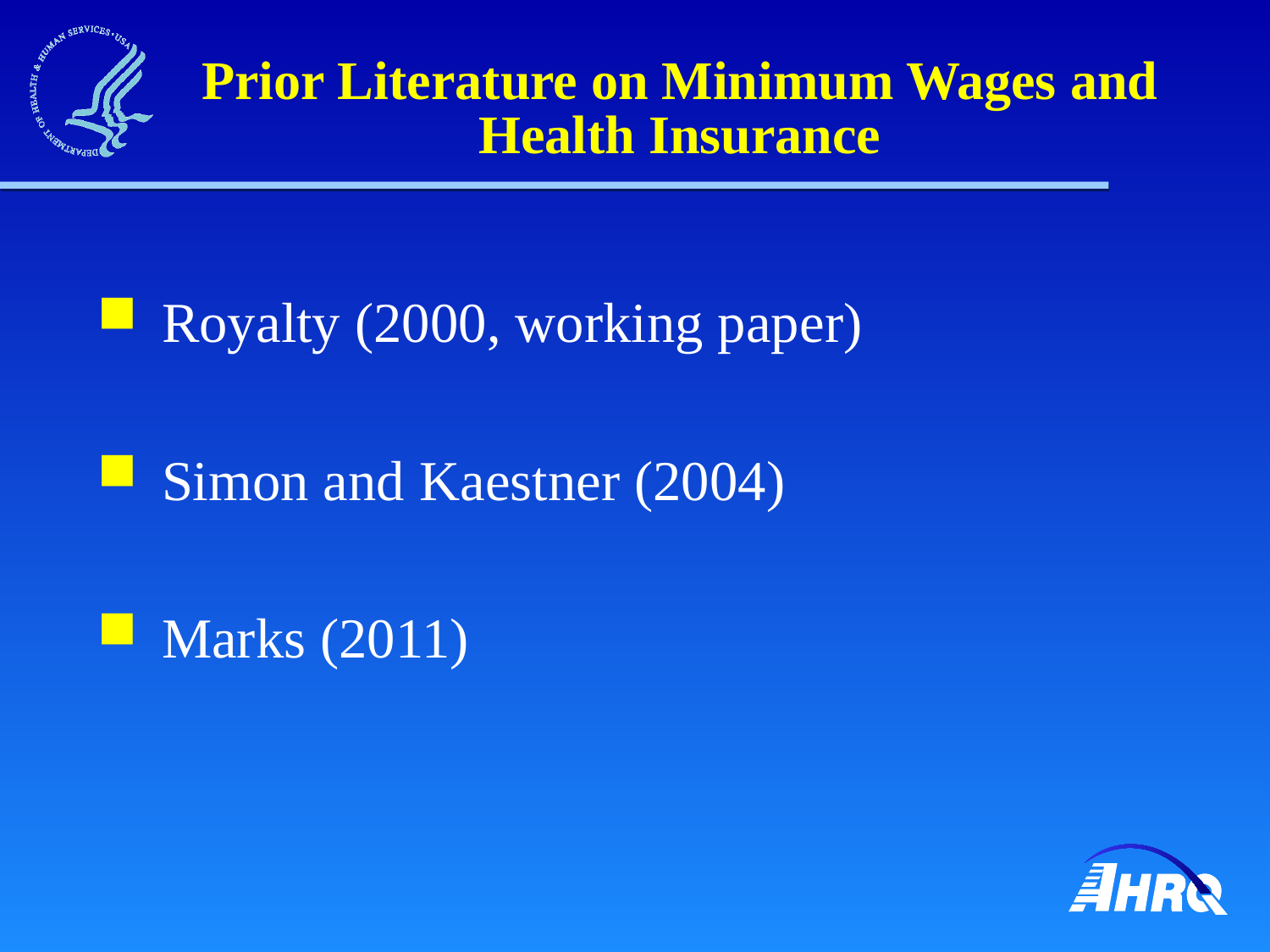

# Prior Literature on Minimum Wages and Health Insurance

Royalty (2000, working paper)

Simon and Kaestner (2004)

Marks (2011)